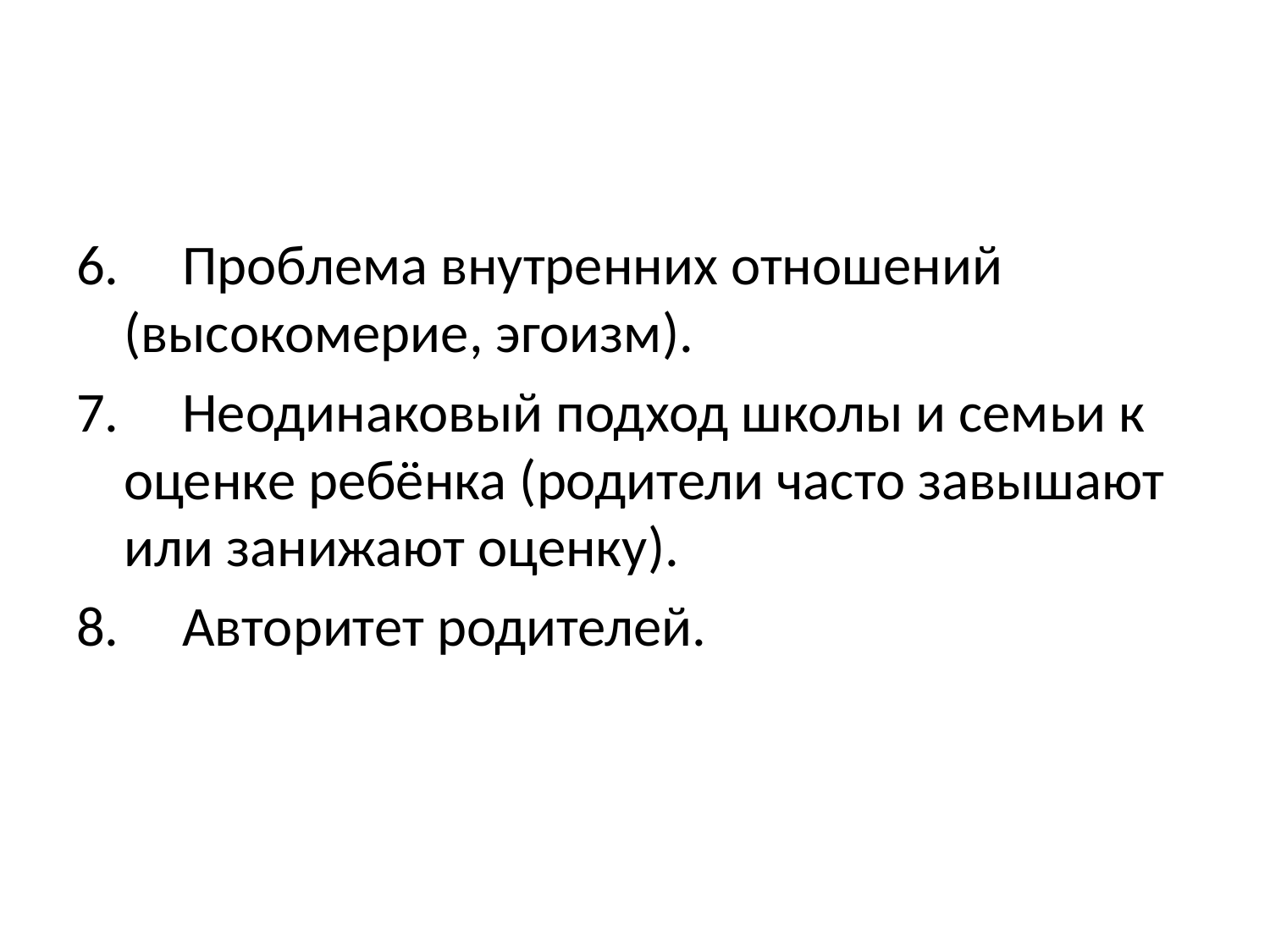

#
6.     Проблема внутренних отношений (высокомерие, эгоизм).
7.     Неодинаковый подход школы и семьи к оценке ребёнка (родители часто завышают или занижают оценку).
8.     Авторитет родителей.